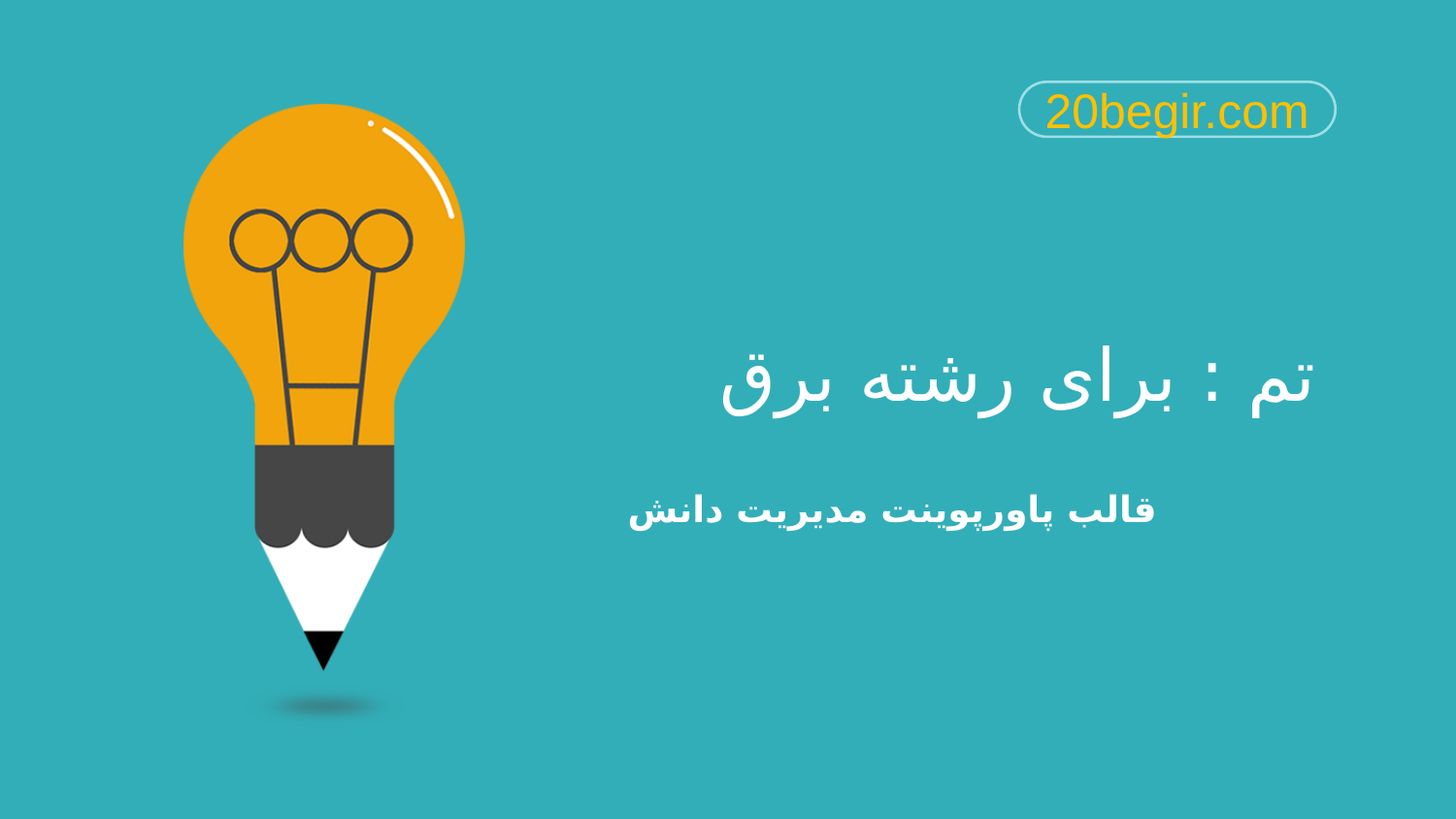

20begir.com
تم : برای رشته برق
قالب پاورپوینت مدیریت دانش